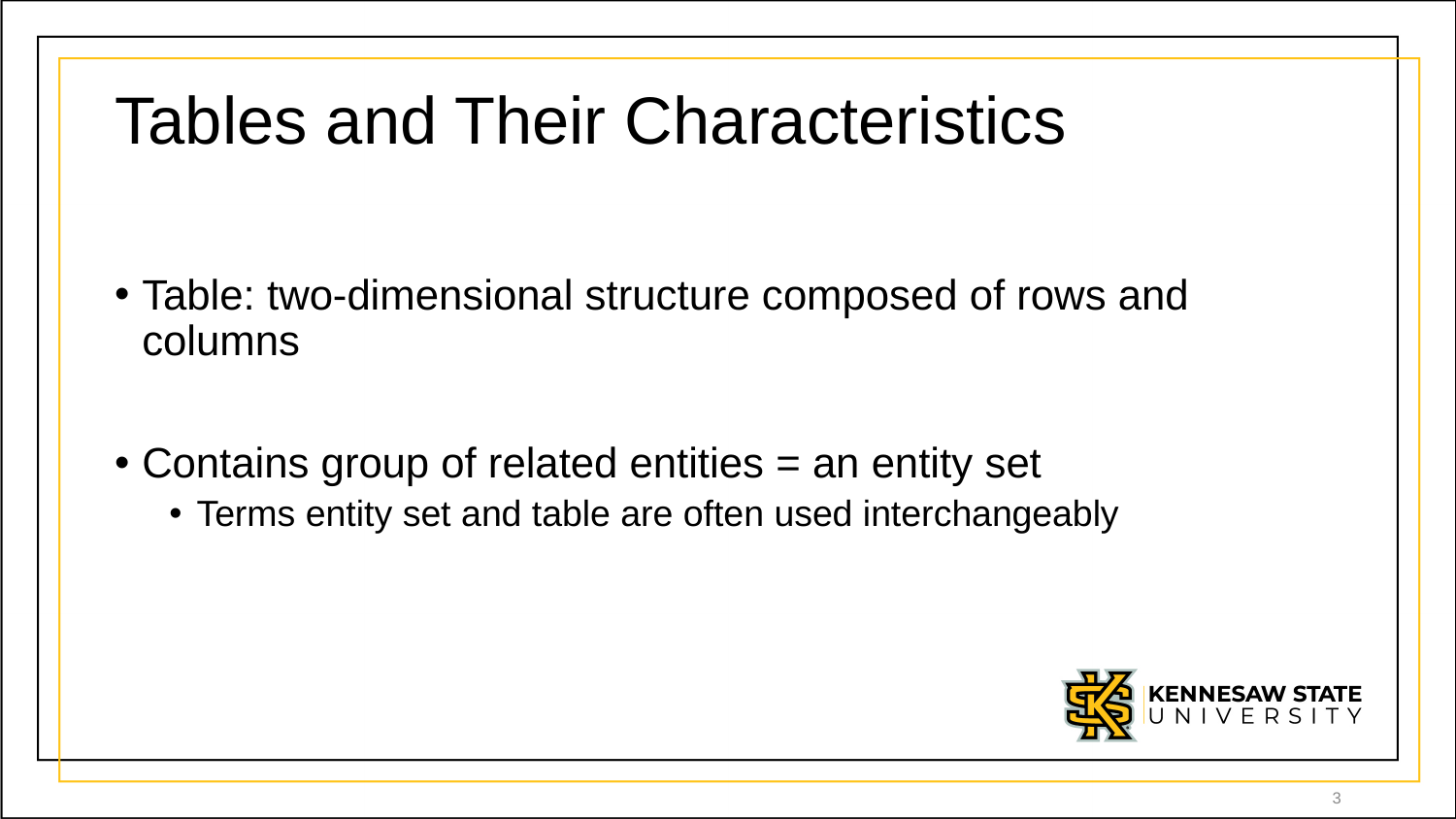

# Tables and Their Characteristics
Table: two-dimensional structure composed of rows and columns

Contains group of related entities = an entity set
Terms entity set and table are often used interchangeably
3